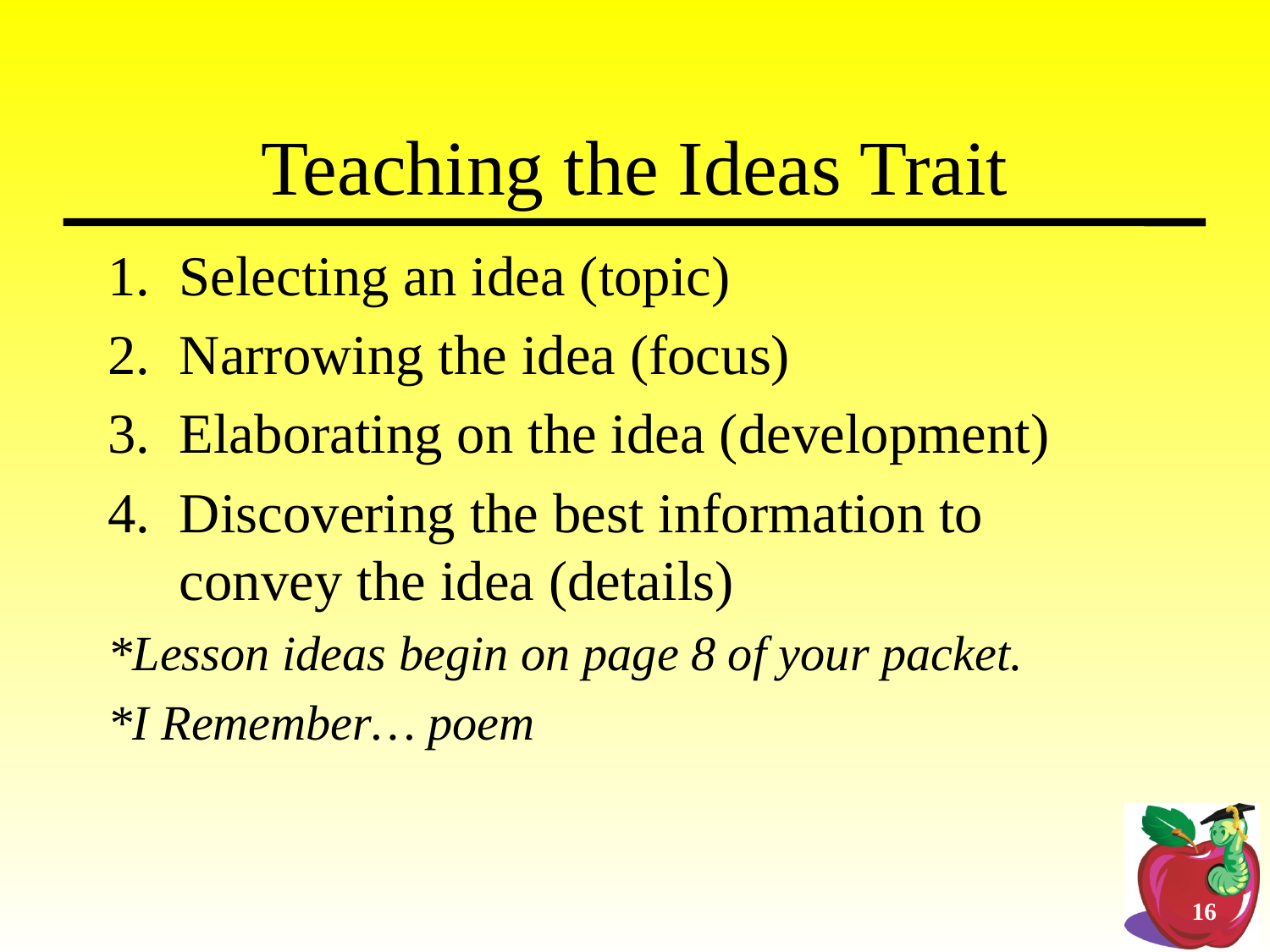

Teaching the Ideas Trait
Selecting an idea (topic)
Narrowing the idea (focus)
Elaborating on the idea (development)
Discovering the best information to convey the idea (details)
*Lesson ideas begin on page 8 of your packet.
*I Remember… poem

16